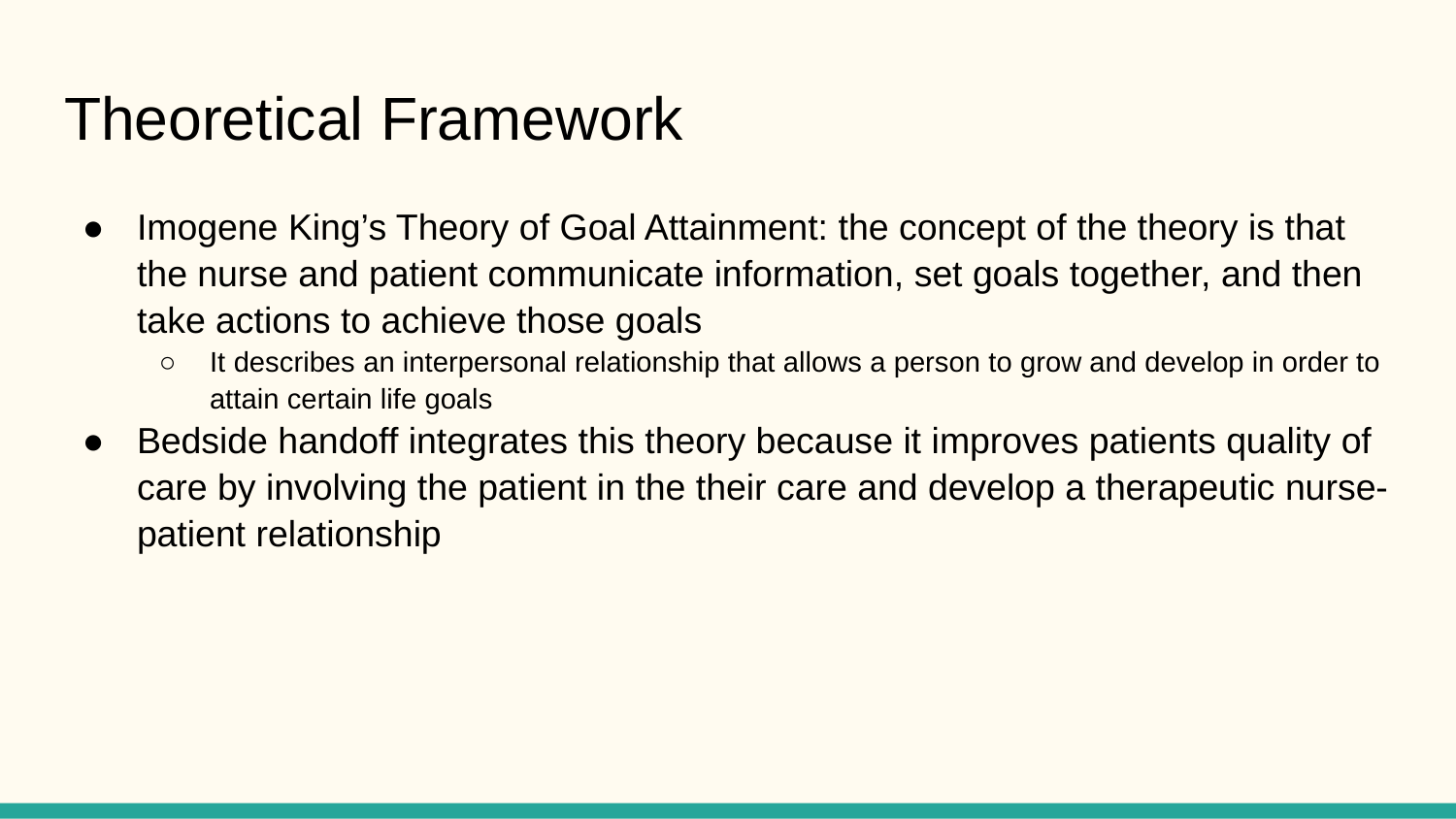

# Theoretical Framework
Imogene King’s Theory of Goal Attainment: the concept of the theory is that the nurse and patient communicate information, set goals together, and then take actions to achieve those goals
It describes an interpersonal relationship that allows a person to grow and develop in order to attain certain life goals
Bedside handoff integrates this theory because it improves patients quality of care by involving the patient in the their care and develop a therapeutic nurse-patient relationship